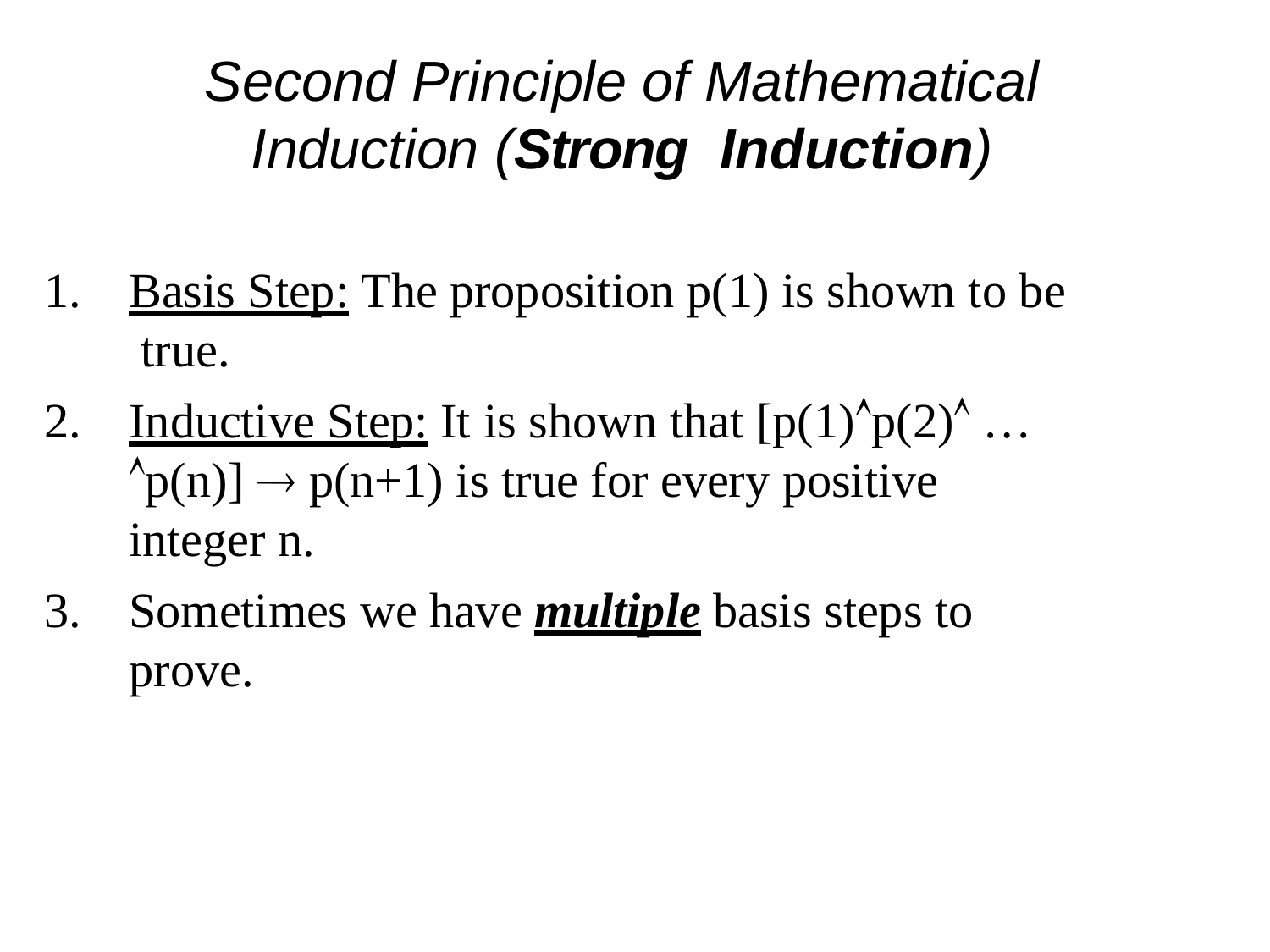

# Second Principle of Mathematical Induction (Strong  Induction)
Basis Step: The proposition p(1) is shown to be  true.
Inductive Step: It is shown that [p(1)∧p(2)∧ …
∧p(n)] → p(n+1) is true for every positive integer n.
Sometimes we have multiple basis steps to prove.